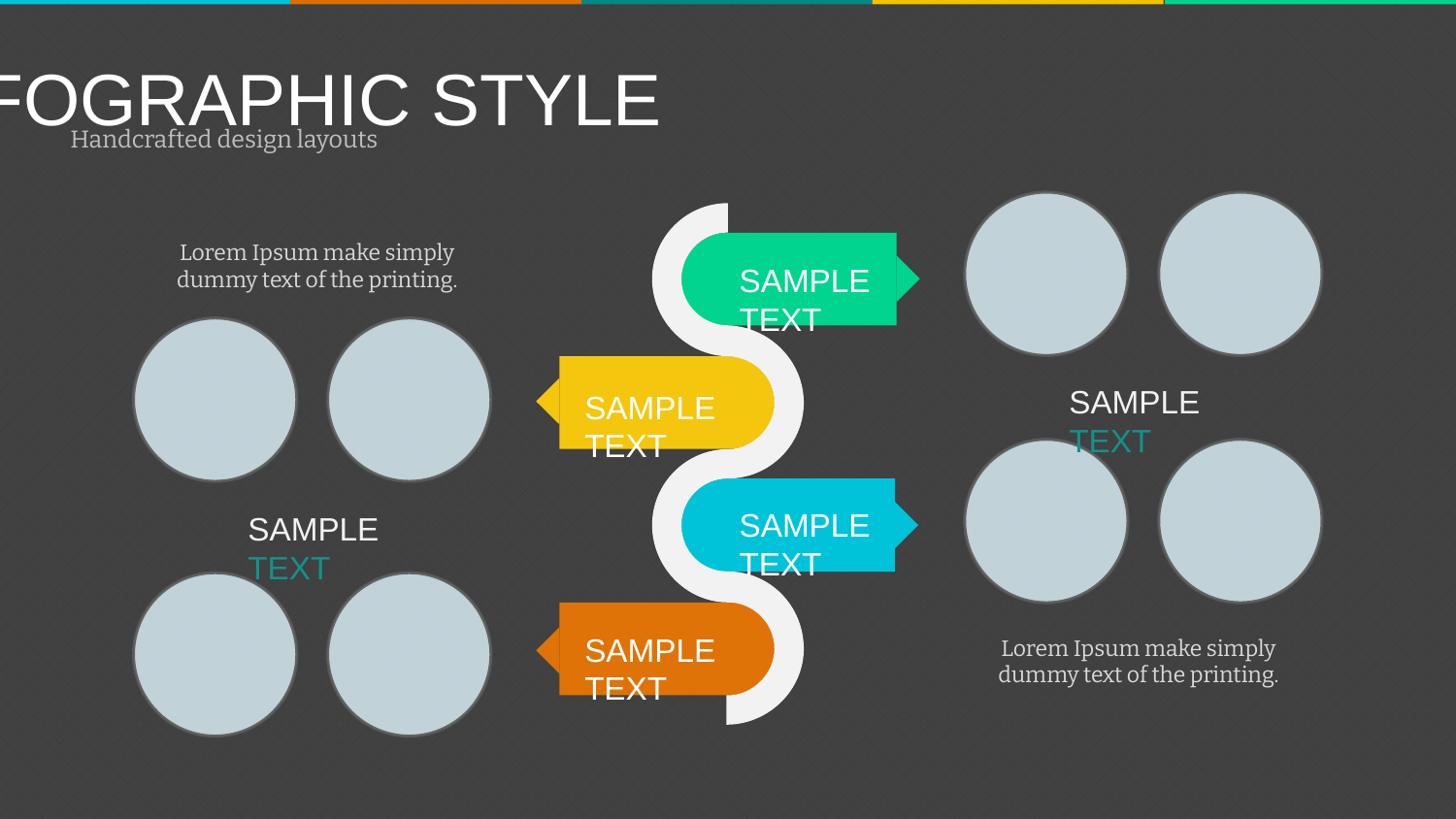

INFOGRAPHIC STYLE
Handcrafted design layouts

Lorem Ipsum make simply dummy text of the printing.

SAMPLE TEXT

SAMPLE TEXT

SAMPLE TEXT

SAMPLE TEXT
SAMPLE TEXT

SAMPLE TEXT
Lorem Ipsum make simply dummy text of the printing.